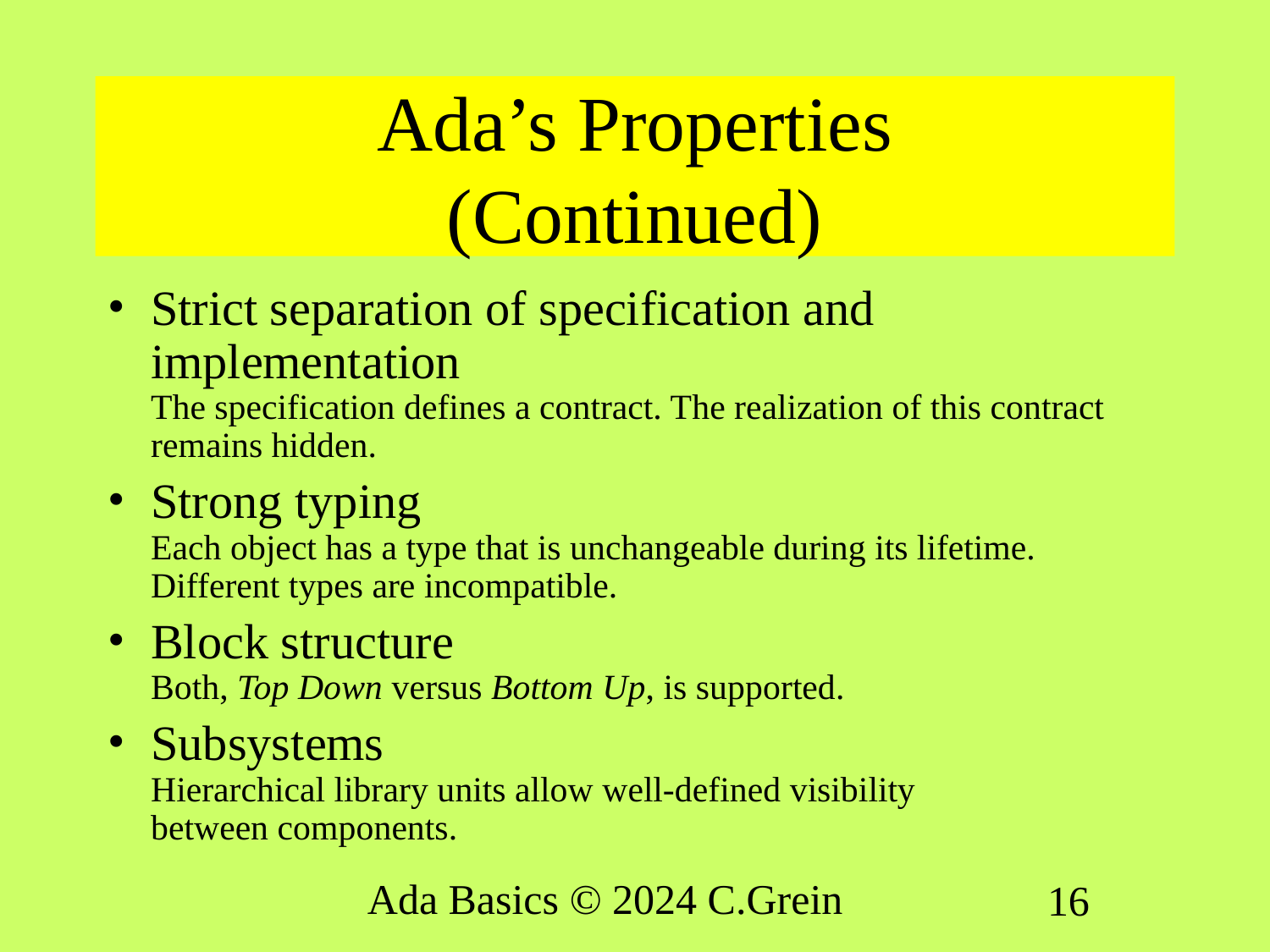

# Ada’s Properties (Continued)
Strict separation of specification and implementation
The specification defines a contract. The realization of this contract remains hidden.
Strong typing
Each object has a type that is unchangeable during its lifetime. Different types are incompatible.
Block structure
Both, Top Down versus Bottom Up, is supported.
Subsystems
Hierarchical library units allow well-defined visibility
between components.

Ada Basics © 2024 C.Grein
16